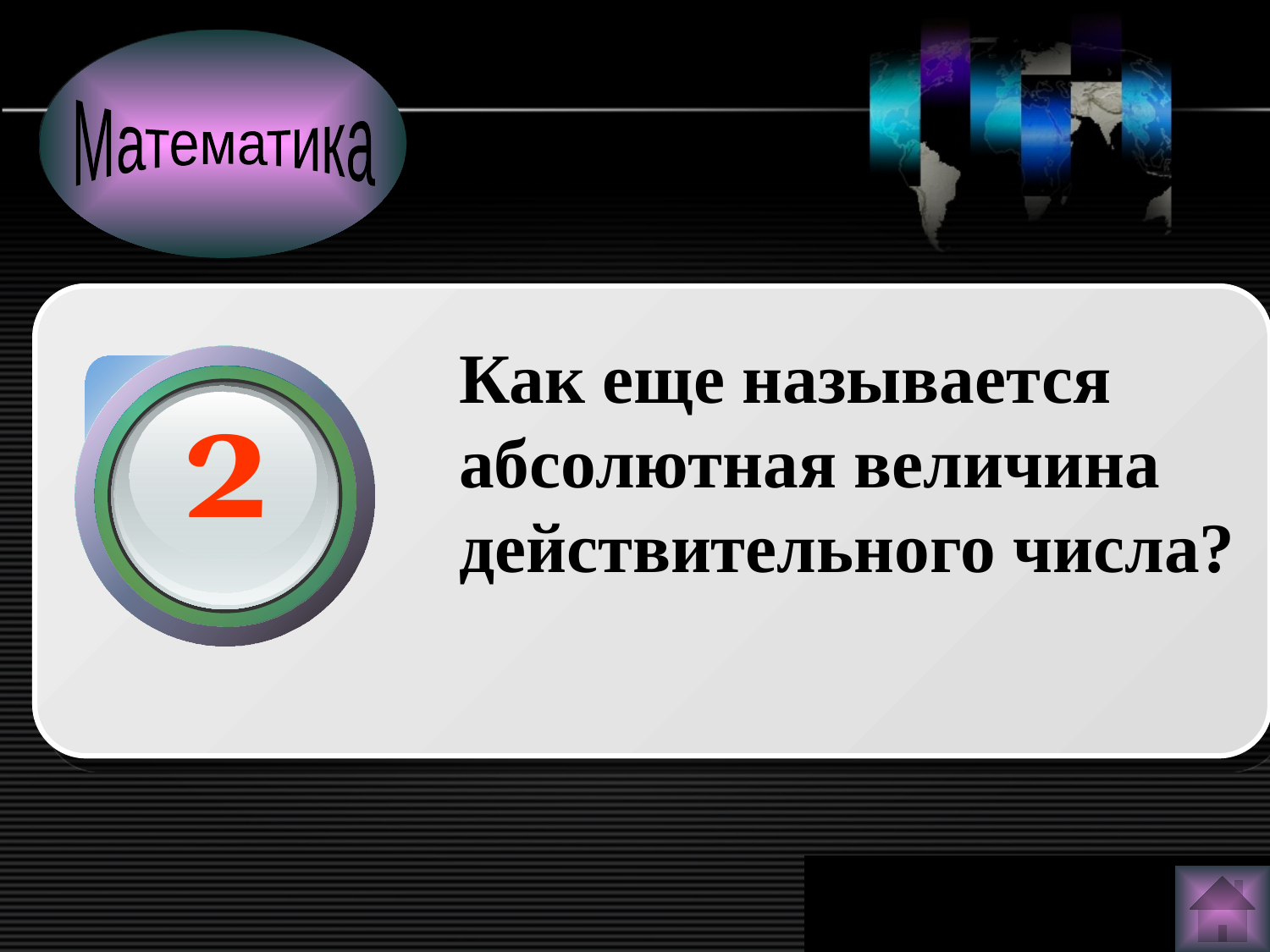

Математика

Как еще называется абсолютная величина действительного числа?

2

www.themegallery.com